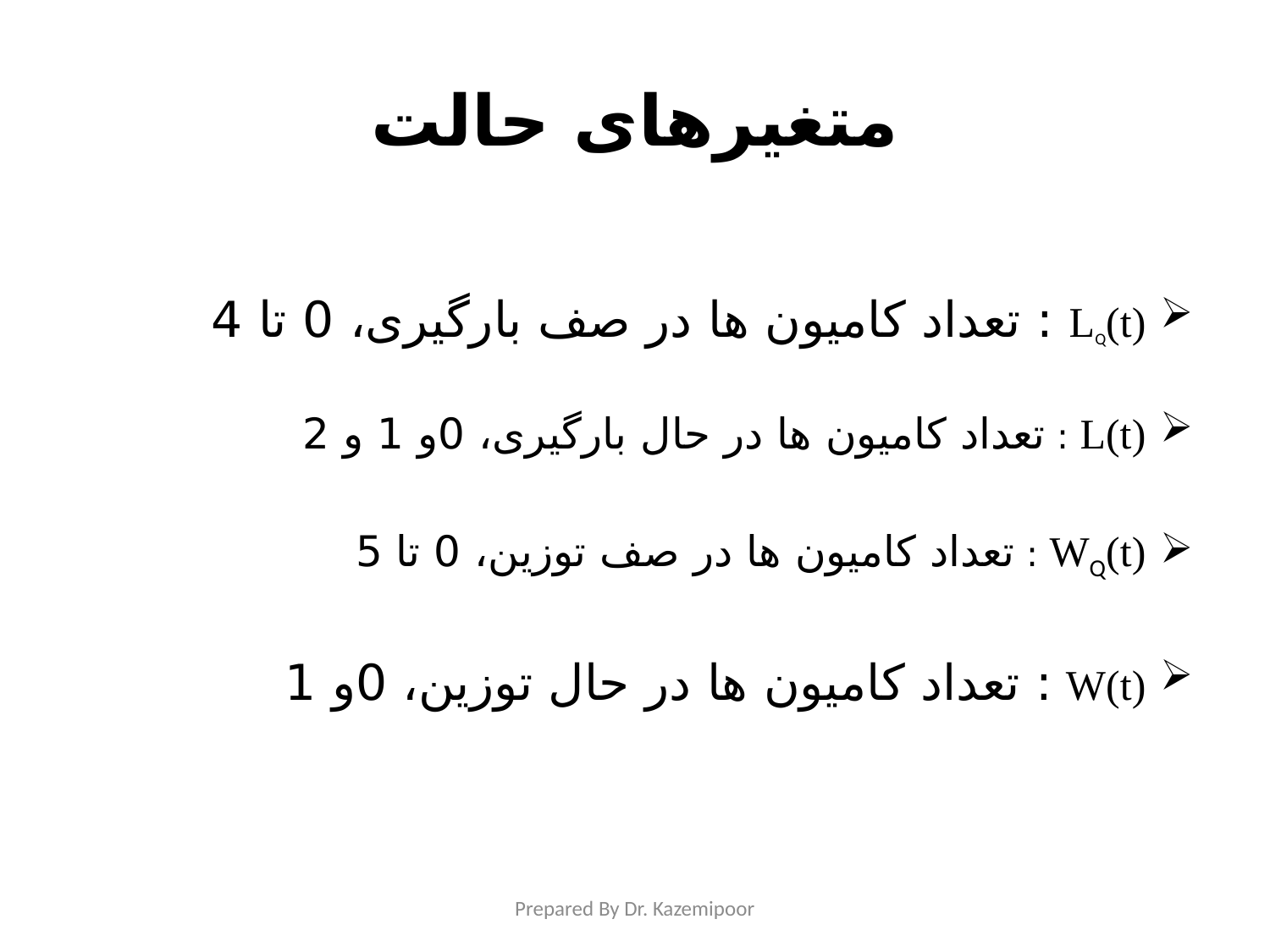

# متغیرهای حالت
LQ(t) : تعداد کامیون ها در صف بارگیری، 0 تا 4
L(t) : تعداد کامیون ها در حال بارگیری، 0و 1 و 2
WQ(t) : تعداد کامیون ها در صف توزین، 0 تا 5
W(t) : تعداد کامیون ها در حال توزین، 0و 1
Prepared By Dr. Kazemipoor